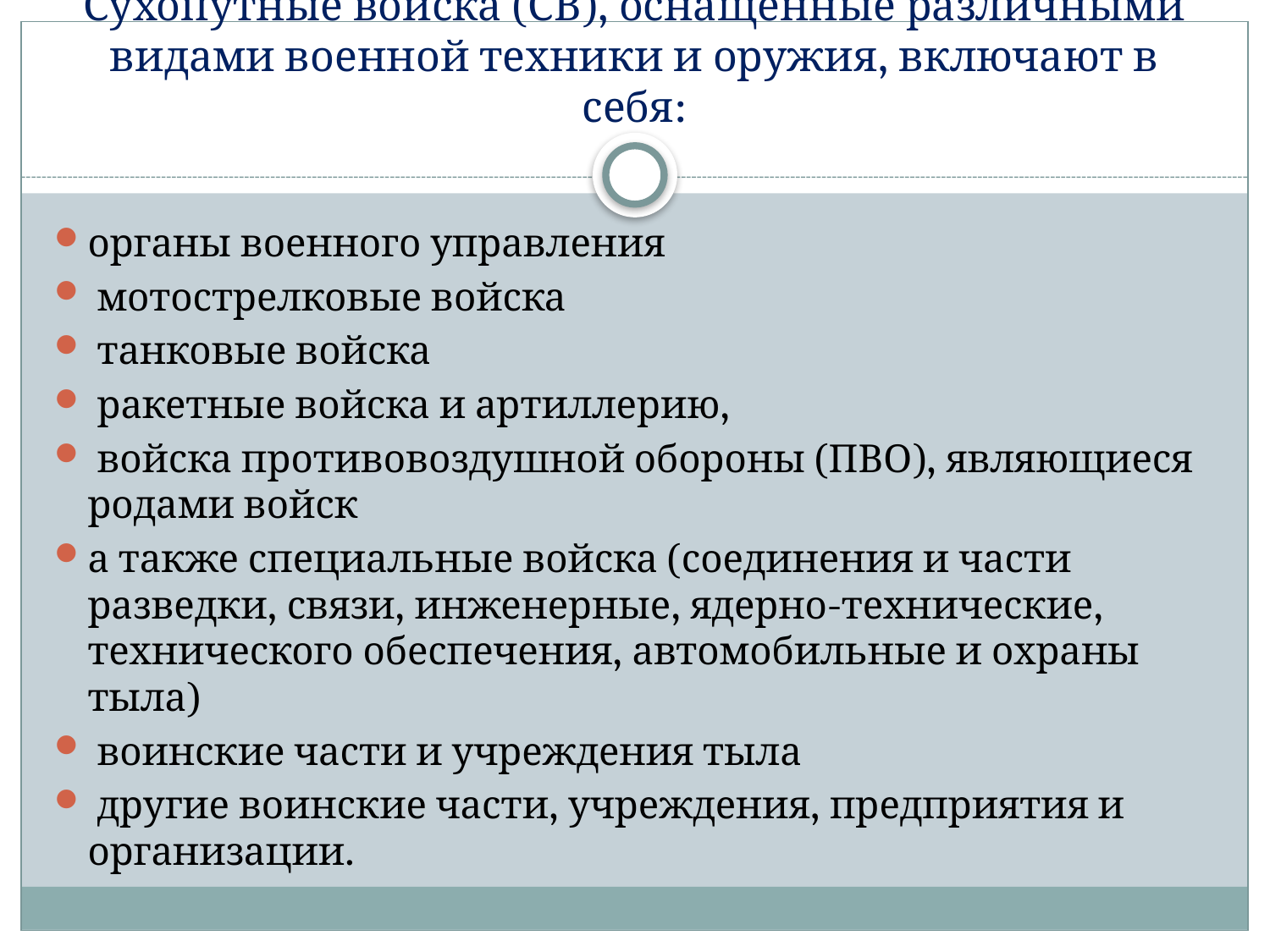

# Сухопутные войска (СВ), оснащенные различными видами военной техники и оружия, включают в себя:
органы военного управления
 мотострелковые войска
 танковые войска
 ракетные войска и артиллерию,
 войска противовоздушной обороны (ПВО), являющиеся родами войск
а также специальные войска (соединения и части разведки, связи, инженерные, ядерно-технические, технического обеспечения, автомо­бильные и охраны тыла)
 воинские части и учреждения тыла
 другие воинские части, учреждения, предприятия и организации.